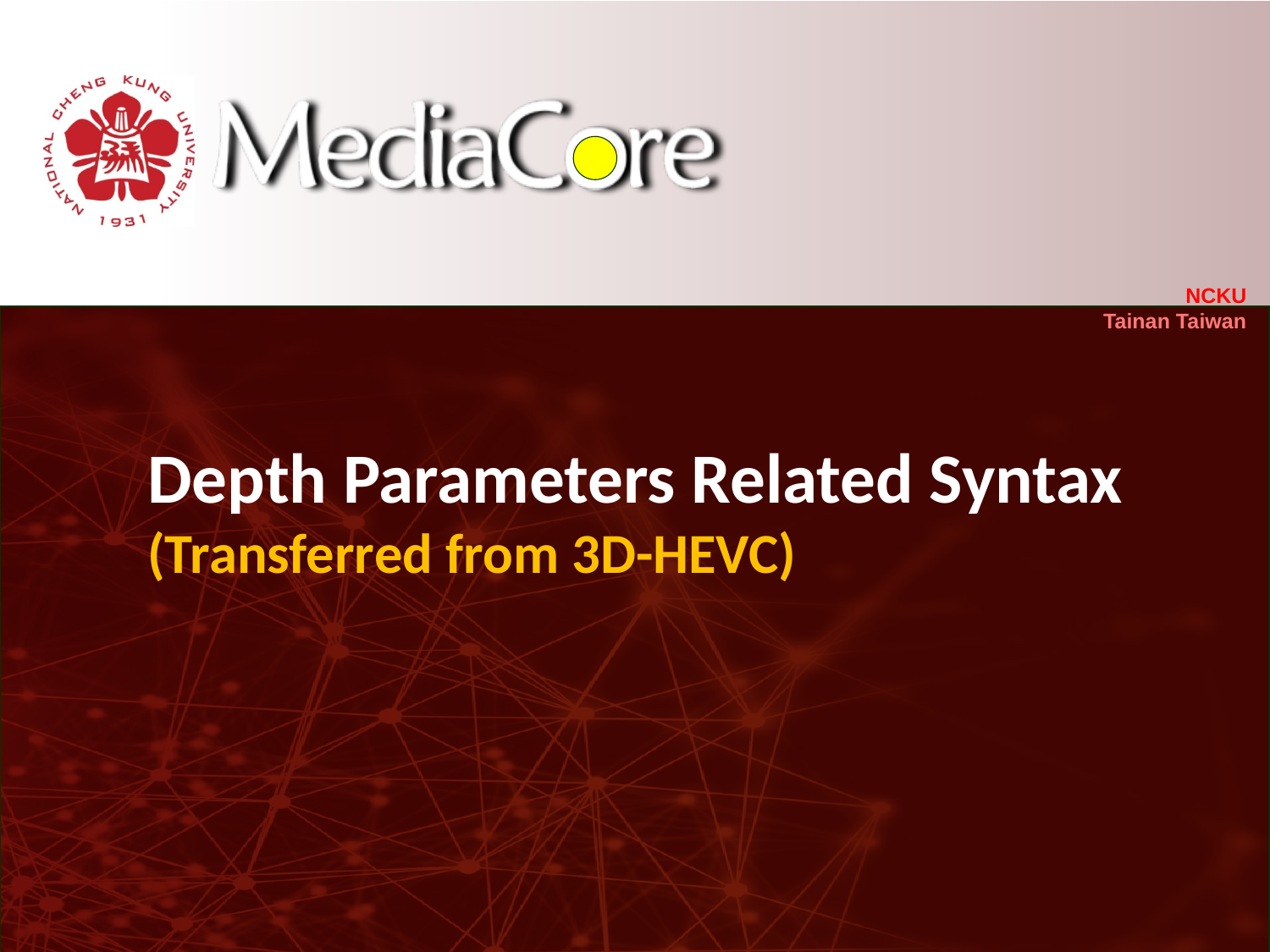

# Depth Parameters Related Syntax (Transferred from 3D-HEVC)